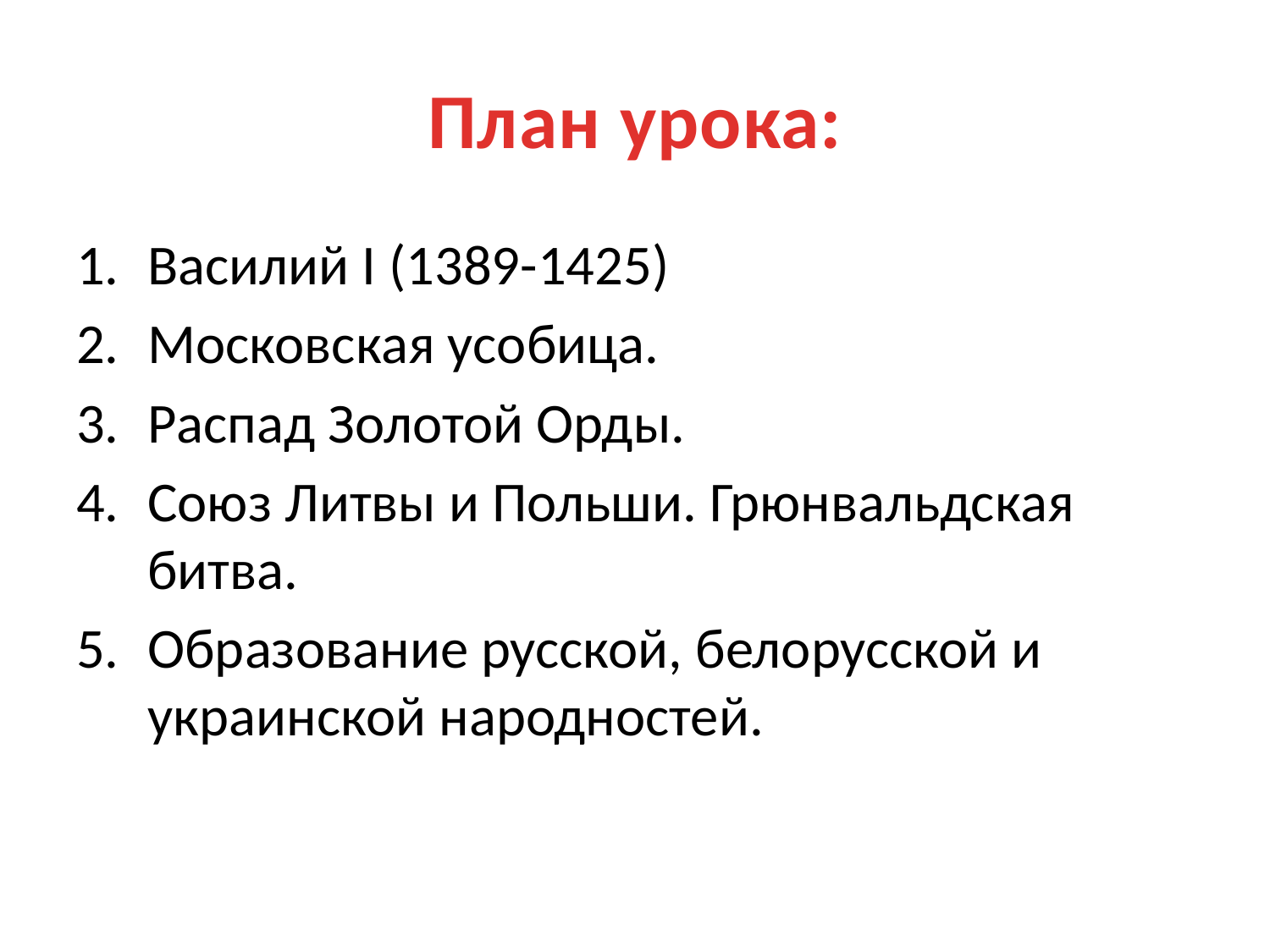

# План урока:
Василий I (1389-1425)
Московская усобица.
Распад Золотой Орды.
Союз Литвы и Польши. Грюнвальдская битва.
Образование русской, белорусской и украинской народностей.